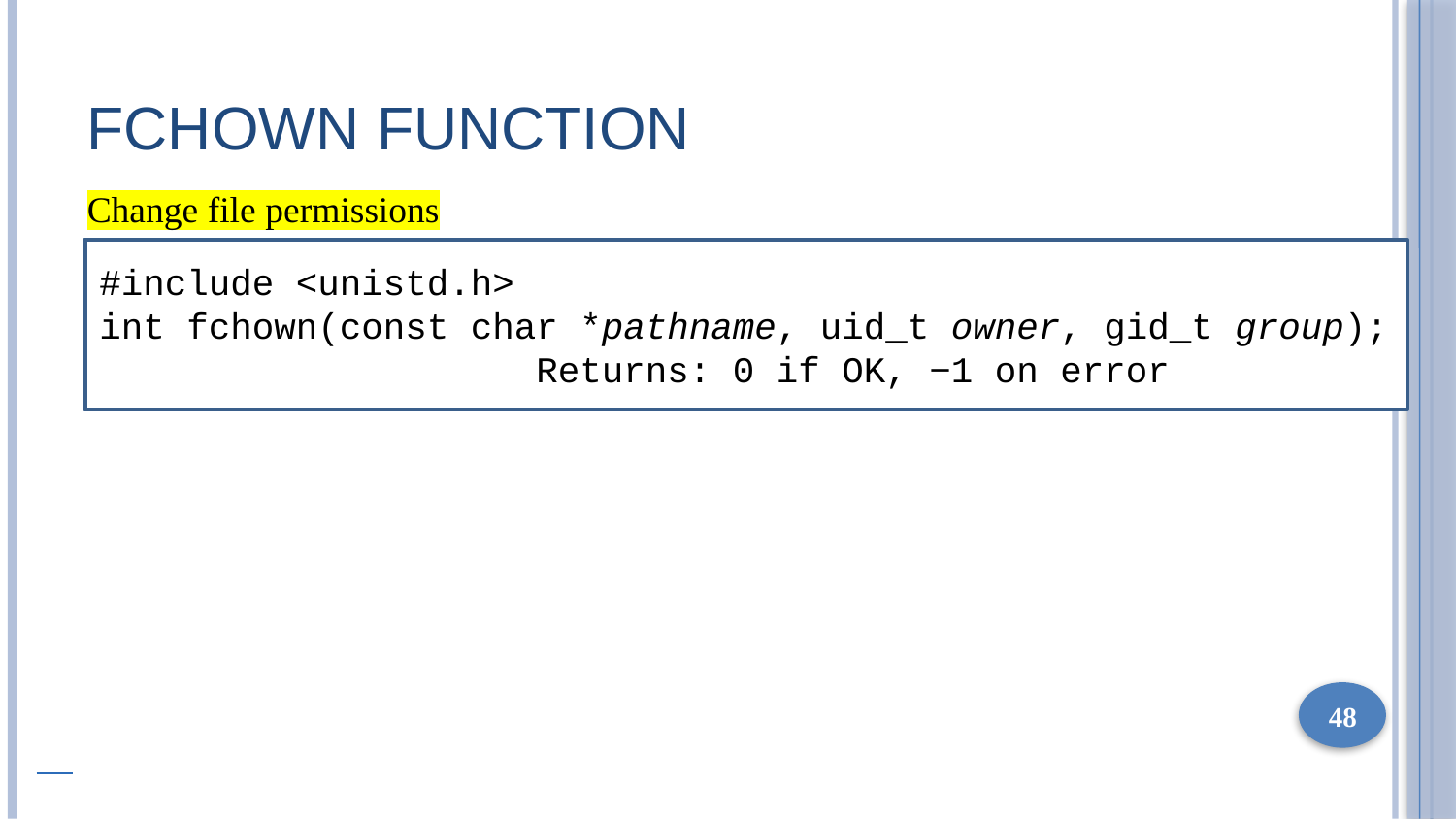

# FCHOWN Function
Change file permissions

#include <unistd.h>
int fchown(const char *pathname, uid_t owner, gid_t group);
			Returns: 0 if OK, −1 on error
48